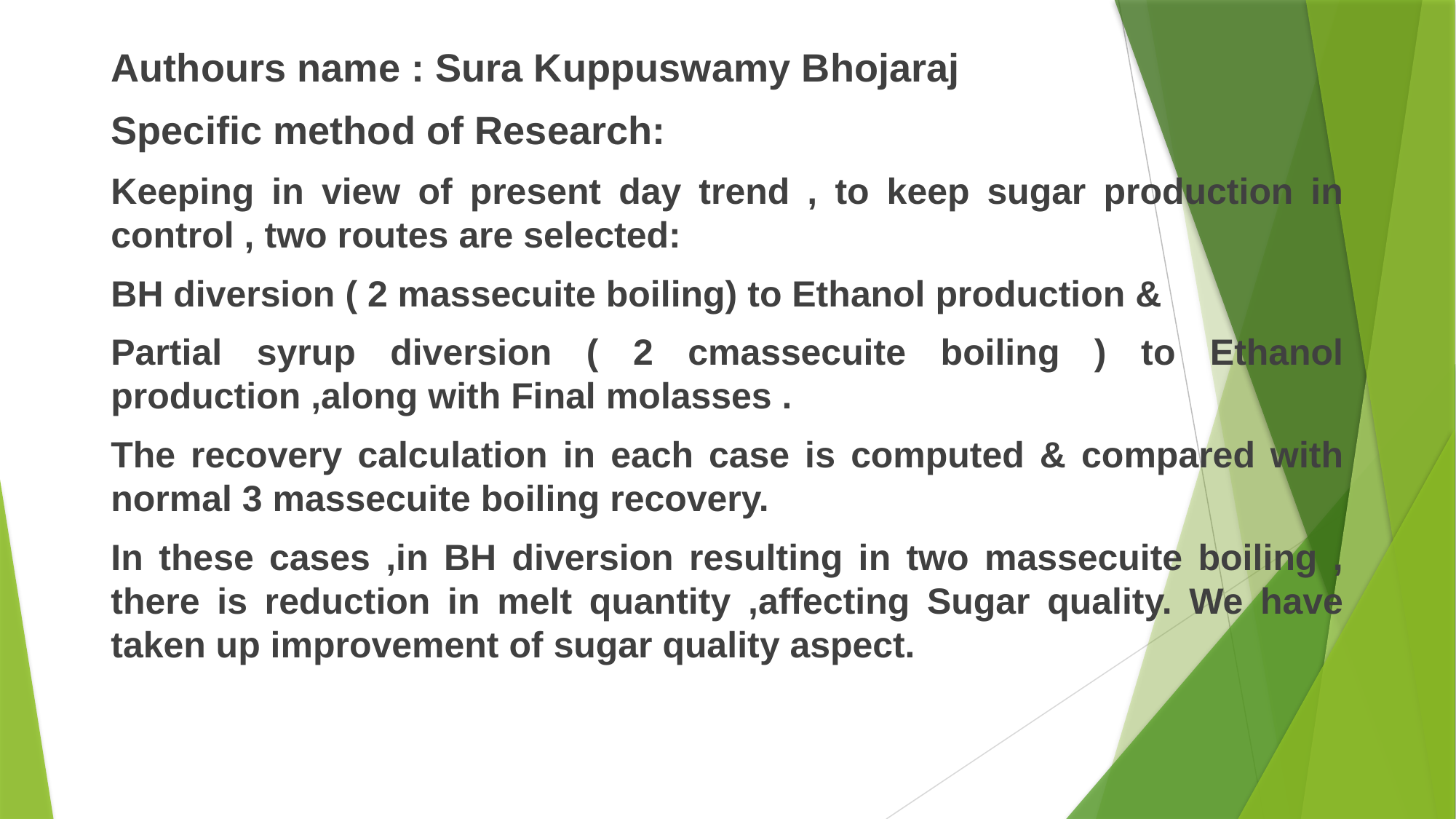

Authours name : Sura Kuppuswamy Bhojaraj
Specific method of Research:
Keeping in view of present day trend , to keep sugar production in control , two routes are selected:
BH diversion ( 2 massecuite boiling) to Ethanol production &
Partial syrup diversion ( 2 cmassecuite boiling ) to Ethanol production ,along with Final molasses .
The recovery calculation in each case is computed & compared with normal 3 massecuite boiling recovery.
In these cases ,in BH diversion resulting in two massecuite boiling , there is reduction in melt quantity ,affecting Sugar quality. We have taken up improvement of sugar quality aspect.